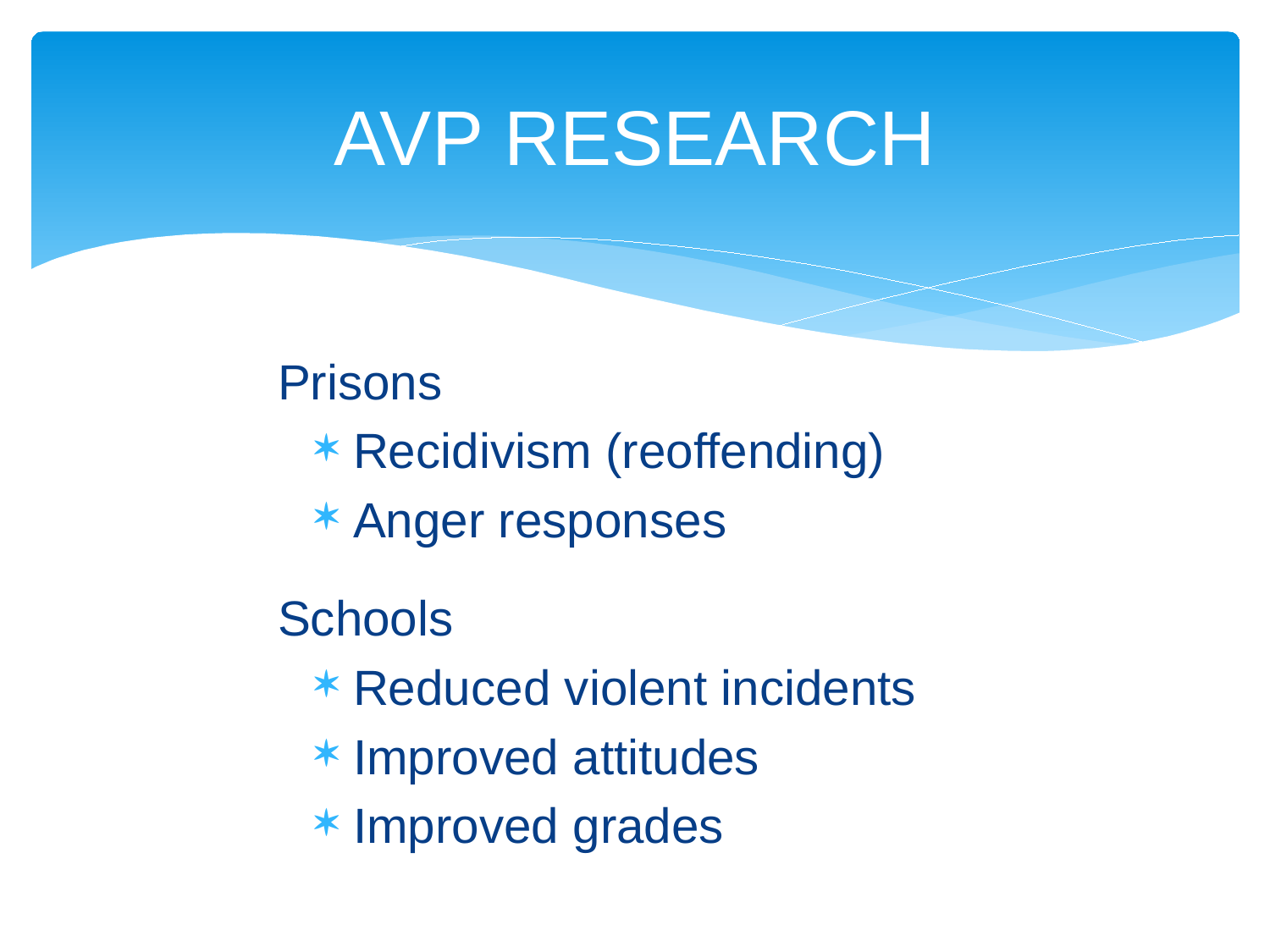

# AVP RESEARCH
Prisons
Recidivism (reoffending)
Anger responses
Schools
Reduced violent incidents
Improved attitudes
Improved grades